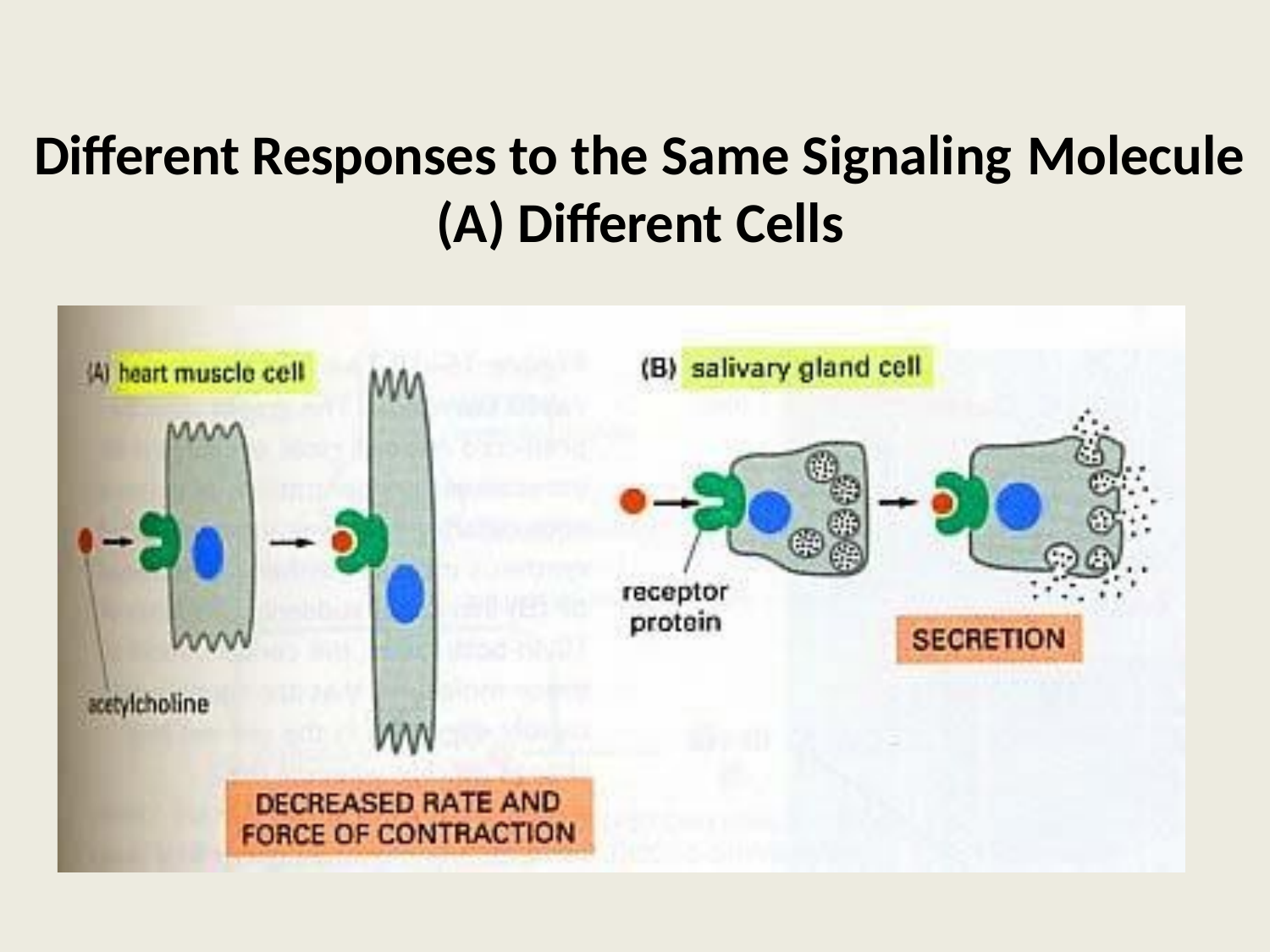

Different Responses to the Same Signaling Molecule
(A) Different Cells